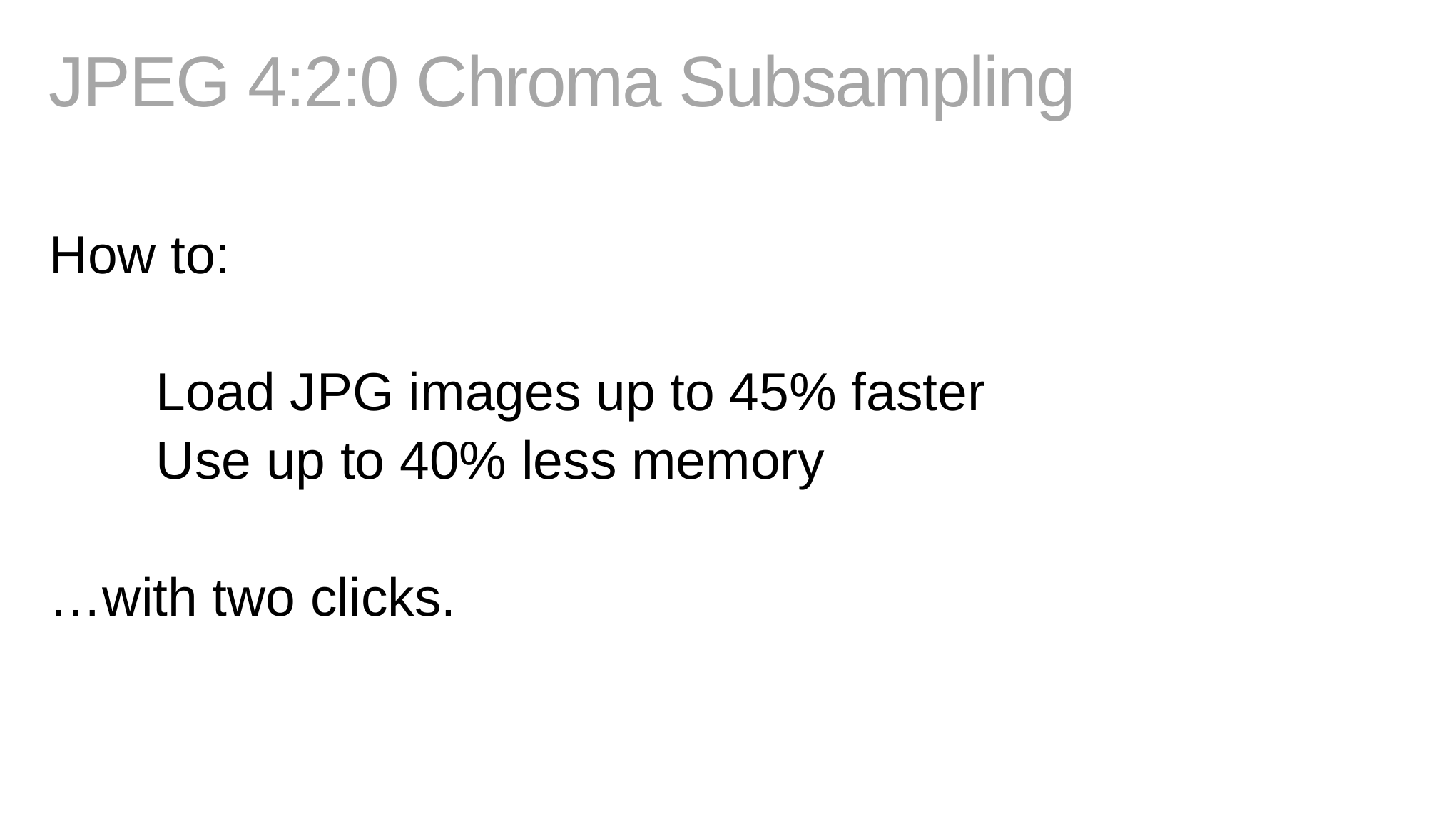

# JPEG 4:2:0 Chroma Subsampling

How to:

	Load JPG images up to 45% faster
	Use up to 40% less memory

…with two clicks.